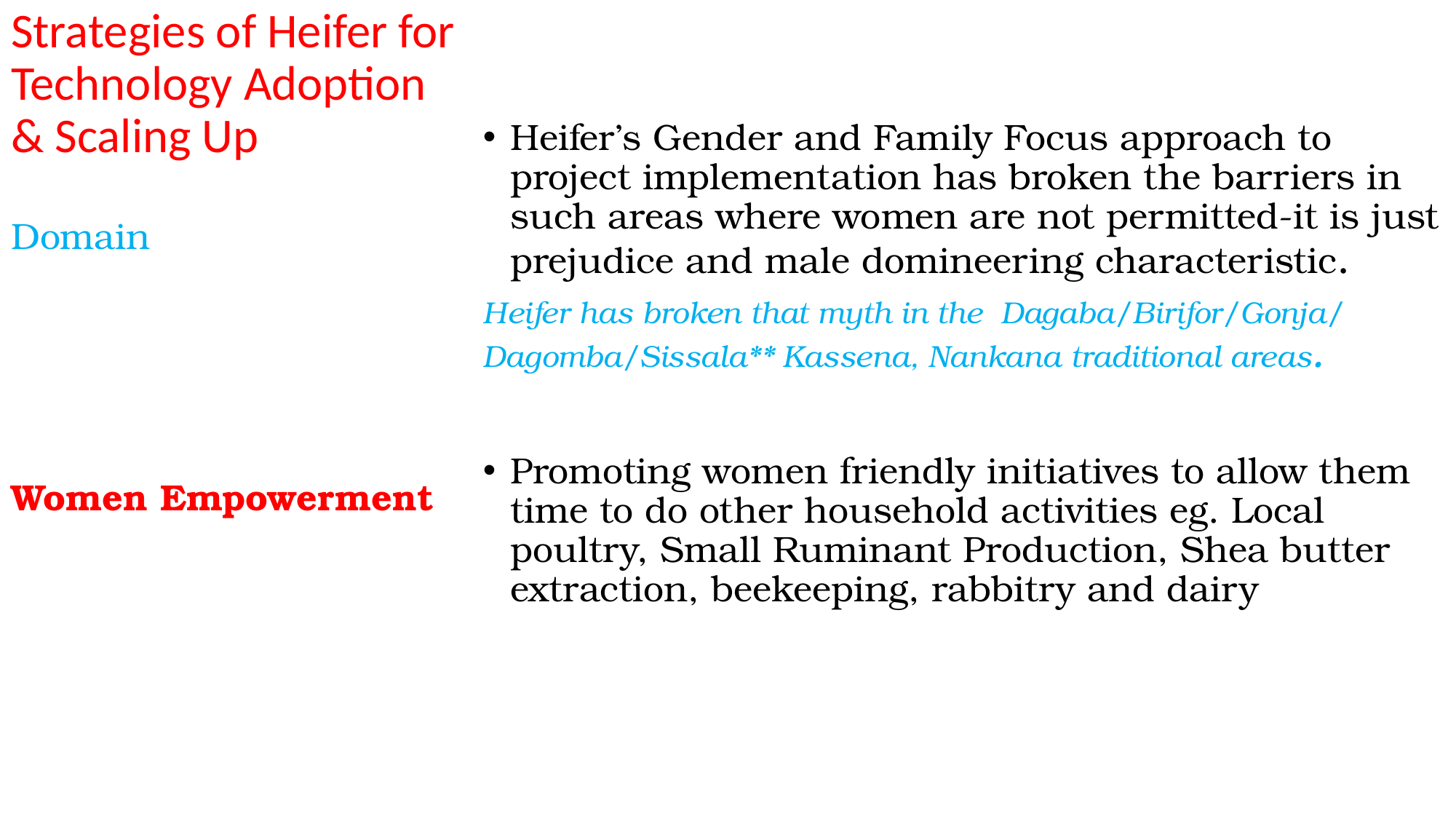

# Strategies of Heifer for Technology Adoption & Scaling Up

Heifer’s Gender and Family Focus approach to project implementation has broken the barriers in such areas where women are not permitted-it is just prejudice and male domineering characteristic.
Heifer has broken that myth in the  Dagaba/Birifor/Gonja/ Dagomba/Sissala** Kassena, Nankana traditional areas.

Promoting women friendly initiatives to allow them time to do other household activities eg. Local poultry, Small Ruminant Production, Shea butter extraction, beekeeping, rabbitry and dairy

Domain

Women Empowerment